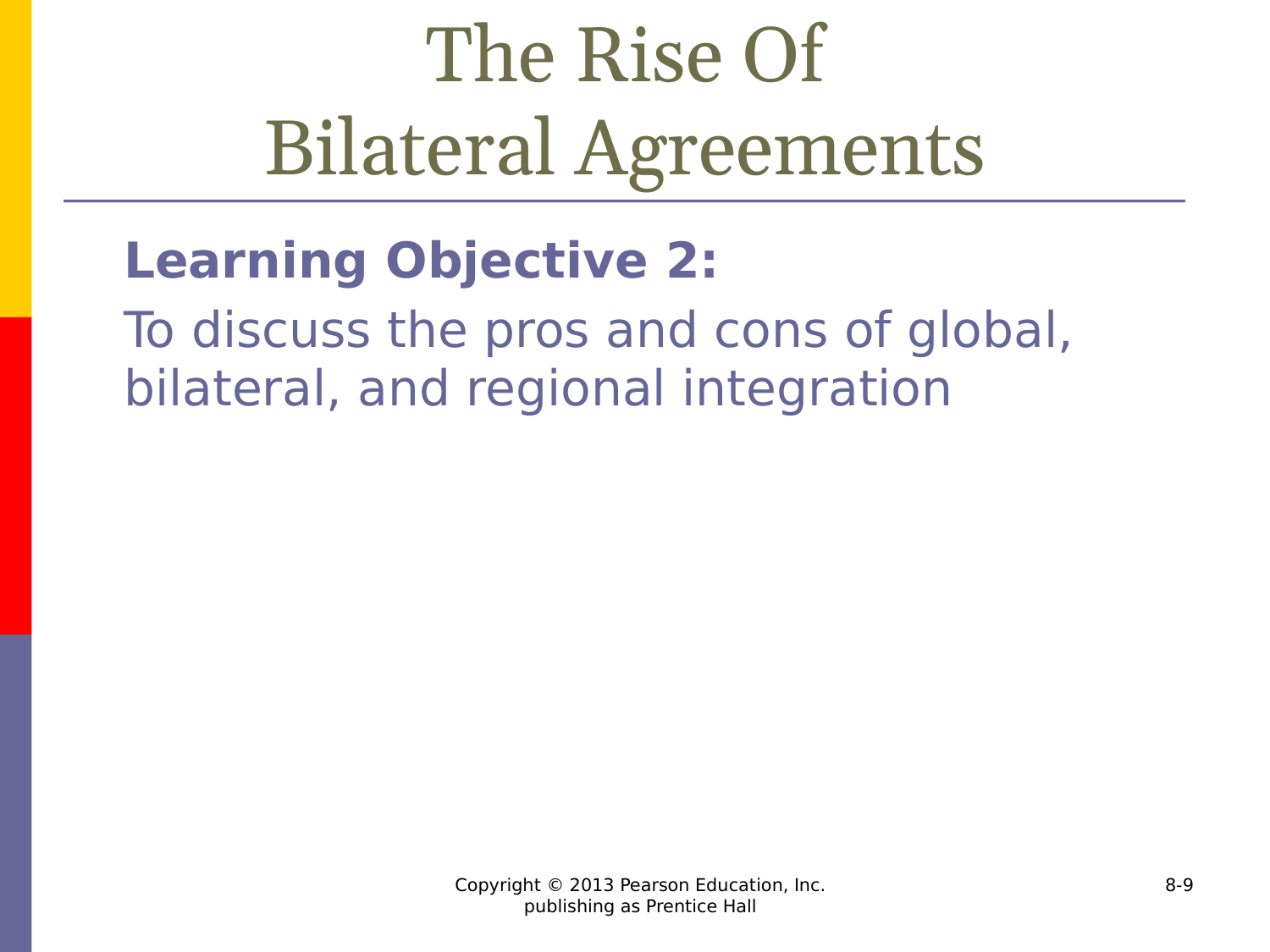

# The Rise Of Bilateral Agreements
	Learning Objective 2:
	To discuss the pros and cons of global, bilateral, and regional integration
Copyright © 2013 Pearson Education, Inc. publishing as Prentice Hall
8-9